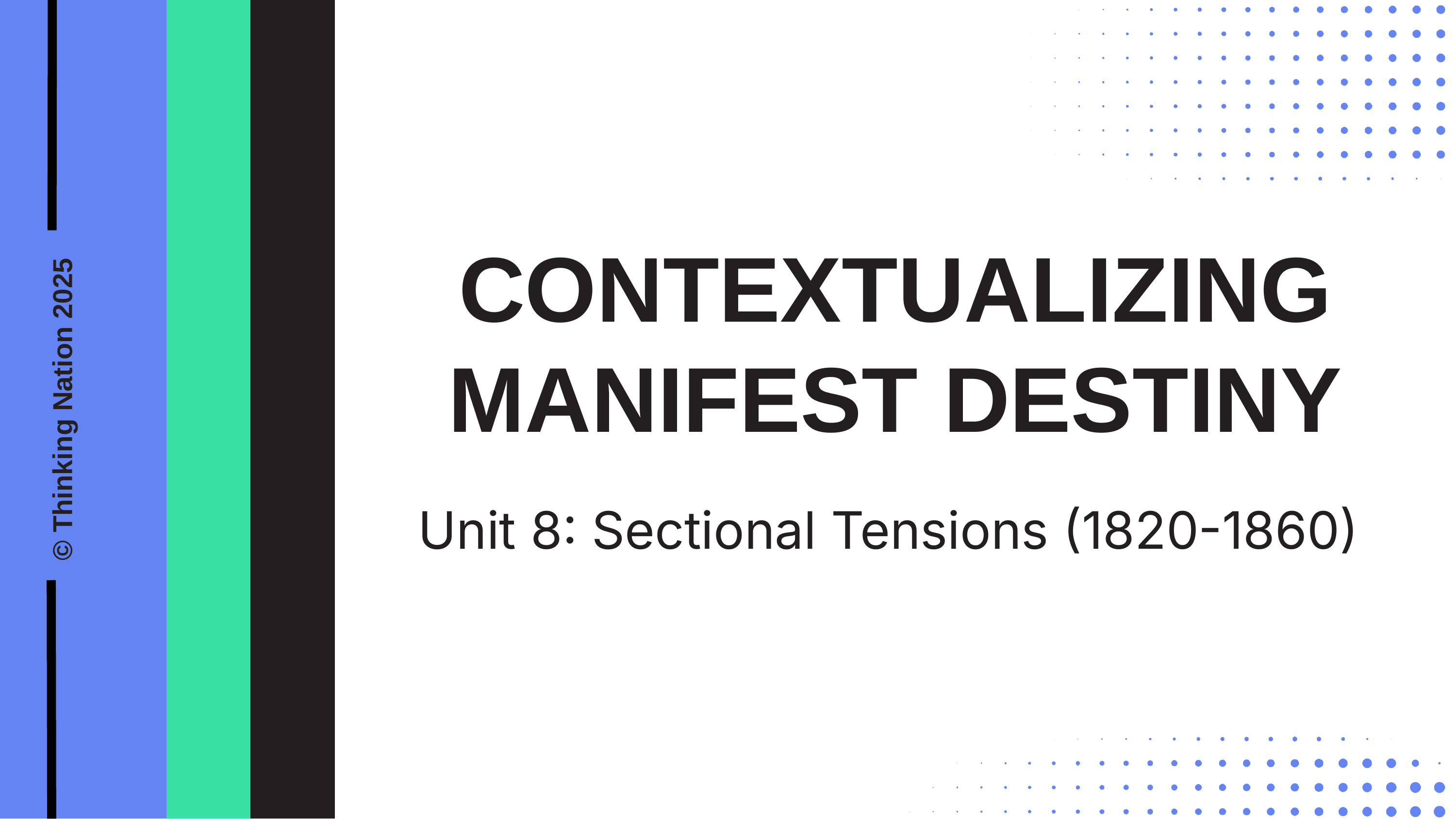

CONTEXTUALIZING MANIFEST DESTINY
© Thinking Nation 2025
Unit 8: Sectional Tensions (1820-1860)